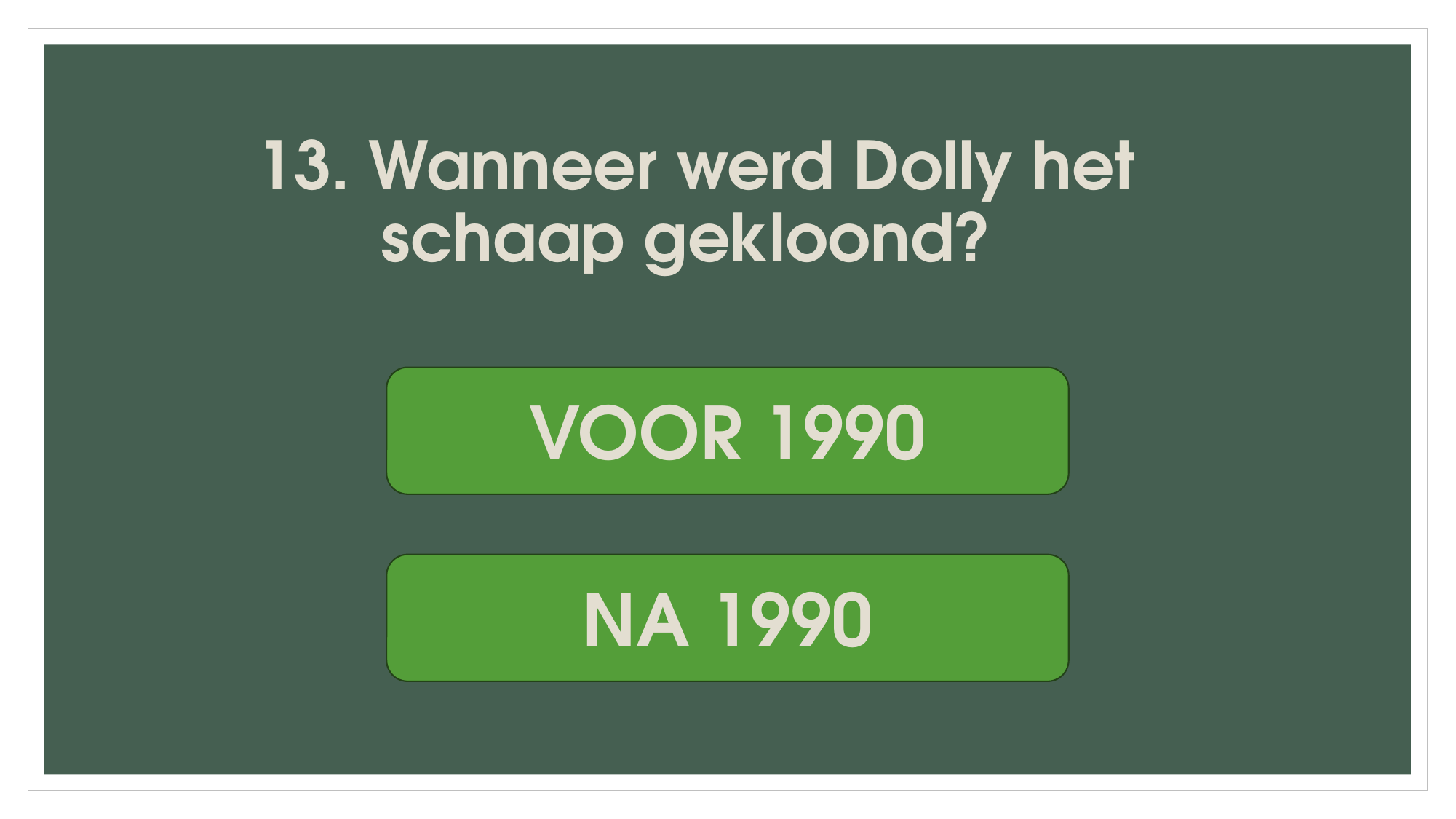

13. Wanneer werd Dolly het schaap gekloond?
VOOR 1990
NA 1990